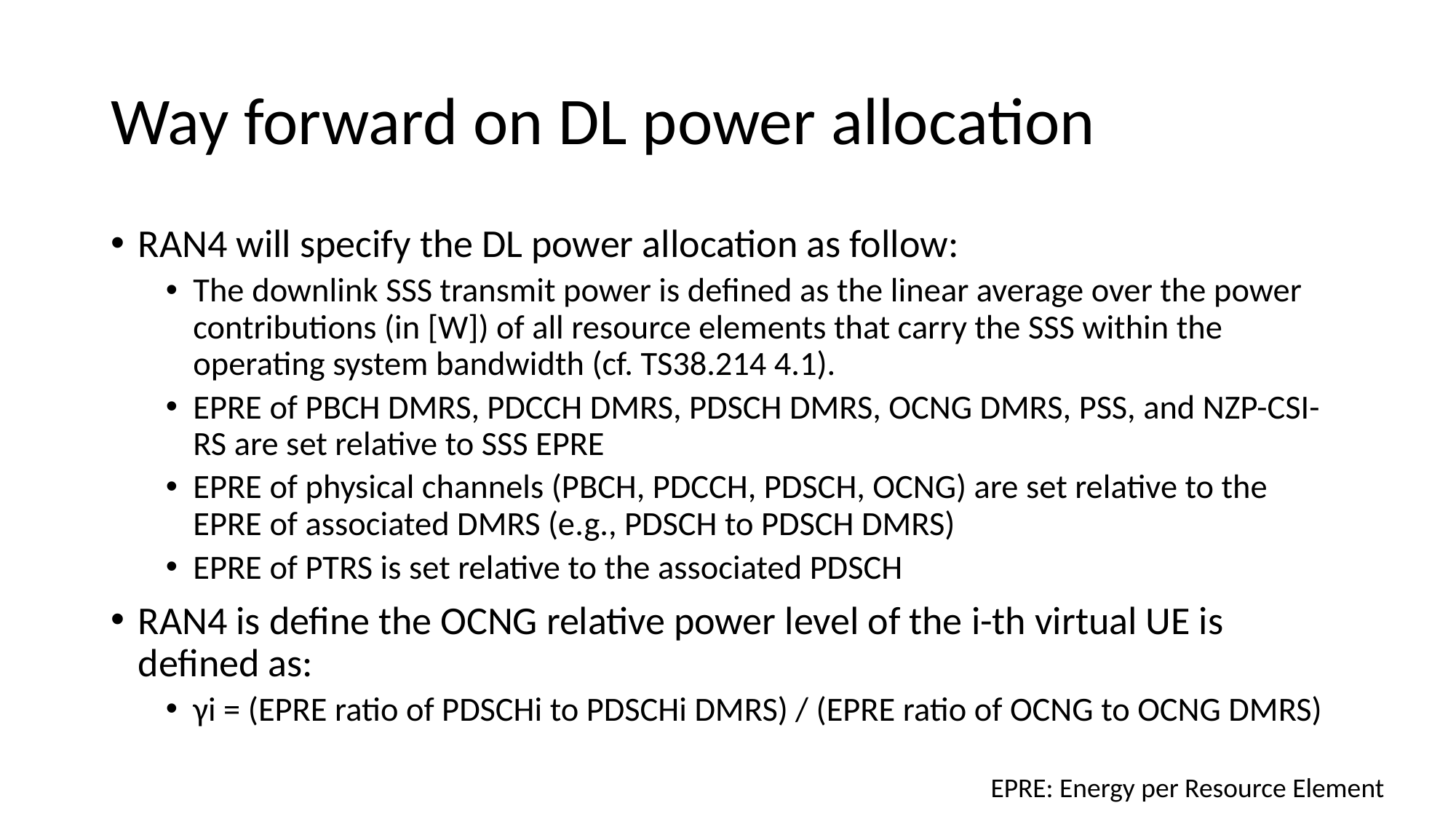

# Way forward on DL power allocation
RAN4 will specify the DL power allocation as follow:
The downlink SSS transmit power is defined as the linear average over the power contributions (in [W]) of all resource elements that carry the SSS within the operating system bandwidth (cf. TS38.214 4.1).
EPRE of PBCH DMRS, PDCCH DMRS, PDSCH DMRS, OCNG DMRS, PSS, and NZP-CSI-RS are set relative to SSS EPRE
EPRE of physical channels (PBCH, PDCCH, PDSCH, OCNG) are set relative to the EPRE of associated DMRS (e.g., PDSCH to PDSCH DMRS)
EPRE of PTRS is set relative to the associated PDSCH
RAN4 is define the OCNG relative power level of the i-th virtual UE is defined as:
γi = (EPRE ratio of PDSCHi to PDSCHi DMRS) / (EPRE ratio of OCNG to OCNG DMRS)
EPRE: Energy per Resource Element